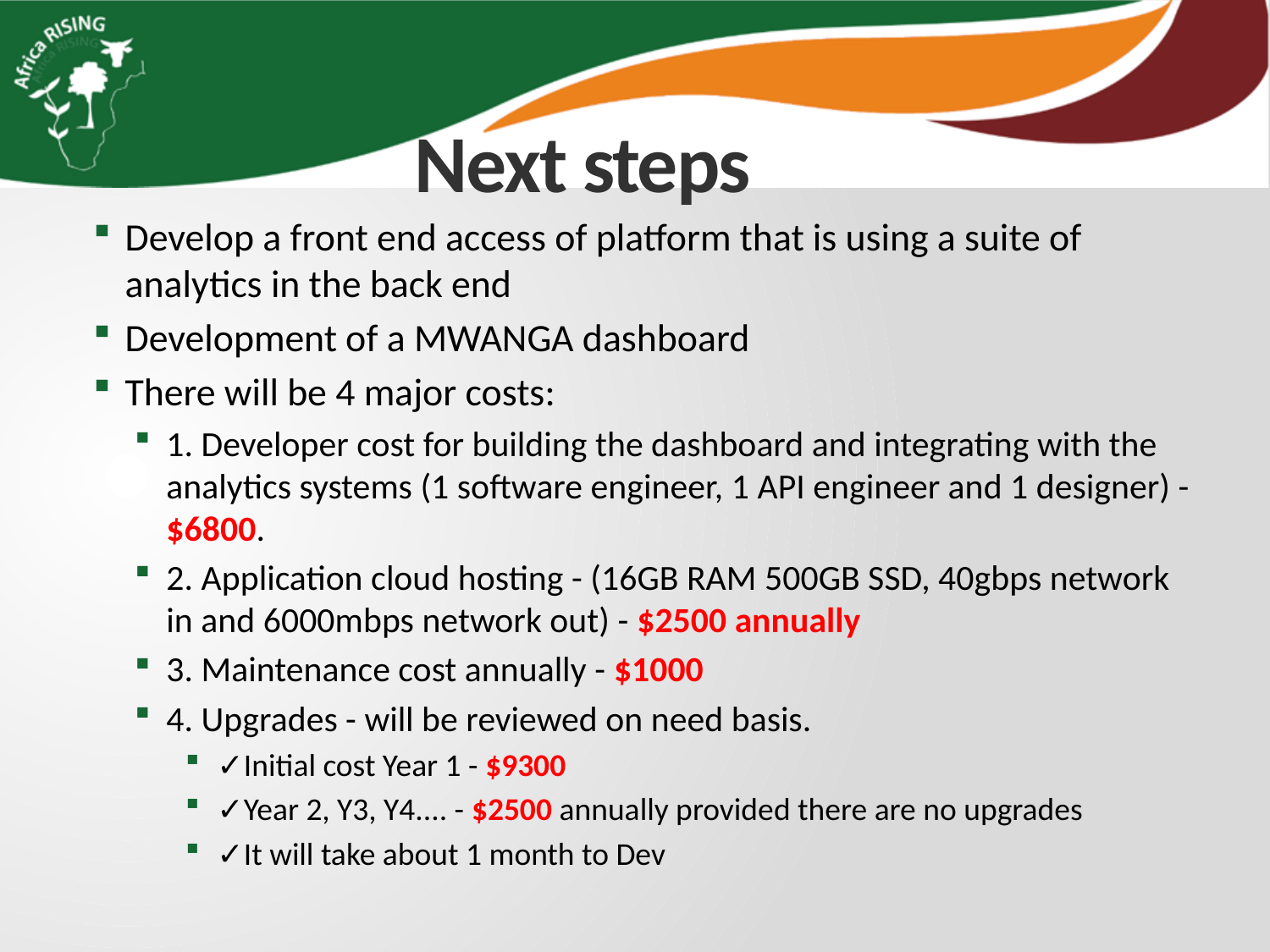

# Next steps
Develop a front end access of platform that is using a suite of analytics in the back end
Development of a MWANGA dashboard
There will be 4 major costs:
1. Developer cost for building the dashboard and integrating with the analytics systems (1 software engineer, 1 API engineer and 1 designer) - $6800.
2. Application cloud hosting - (16GB RAM 500GB SSD, 40gbps network in and 6000mbps network out) - $2500 annually
3. Maintenance cost annually - $1000
4. Upgrades - will be reviewed on need basis.
✓Initial cost Year 1 - $9300
✓Year 2, Y3, Y4.... - $2500 annually provided there are no upgrades
✓It will take about 1 month to Dev